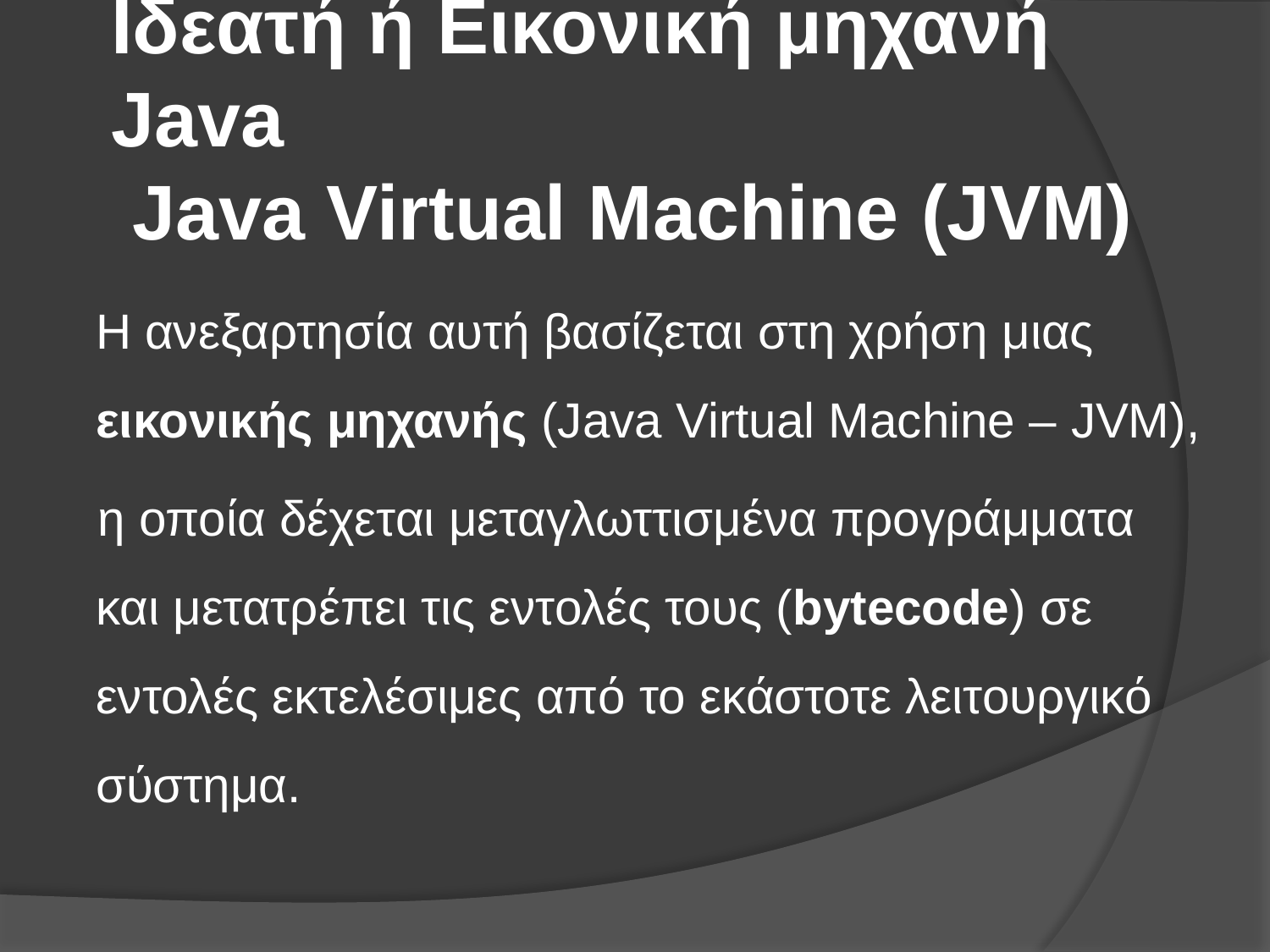

# Ιδεατή ή Εικονική μηχανή Java Java Virtual Machine (JVM)
	Η ανεξαρτησία αυτή βασίζεται στη χρήση μιας εικονικής μηχανής (Java Virtual Machine – JVM),
    η οποία δέχεται μεταγλωττισμένα προγράμματα και μετατρέπει τις εντολές τους (bytecode) σε εντολές εκτελέσιμες από το εκάστοτε λειτουργικό σύστημα.